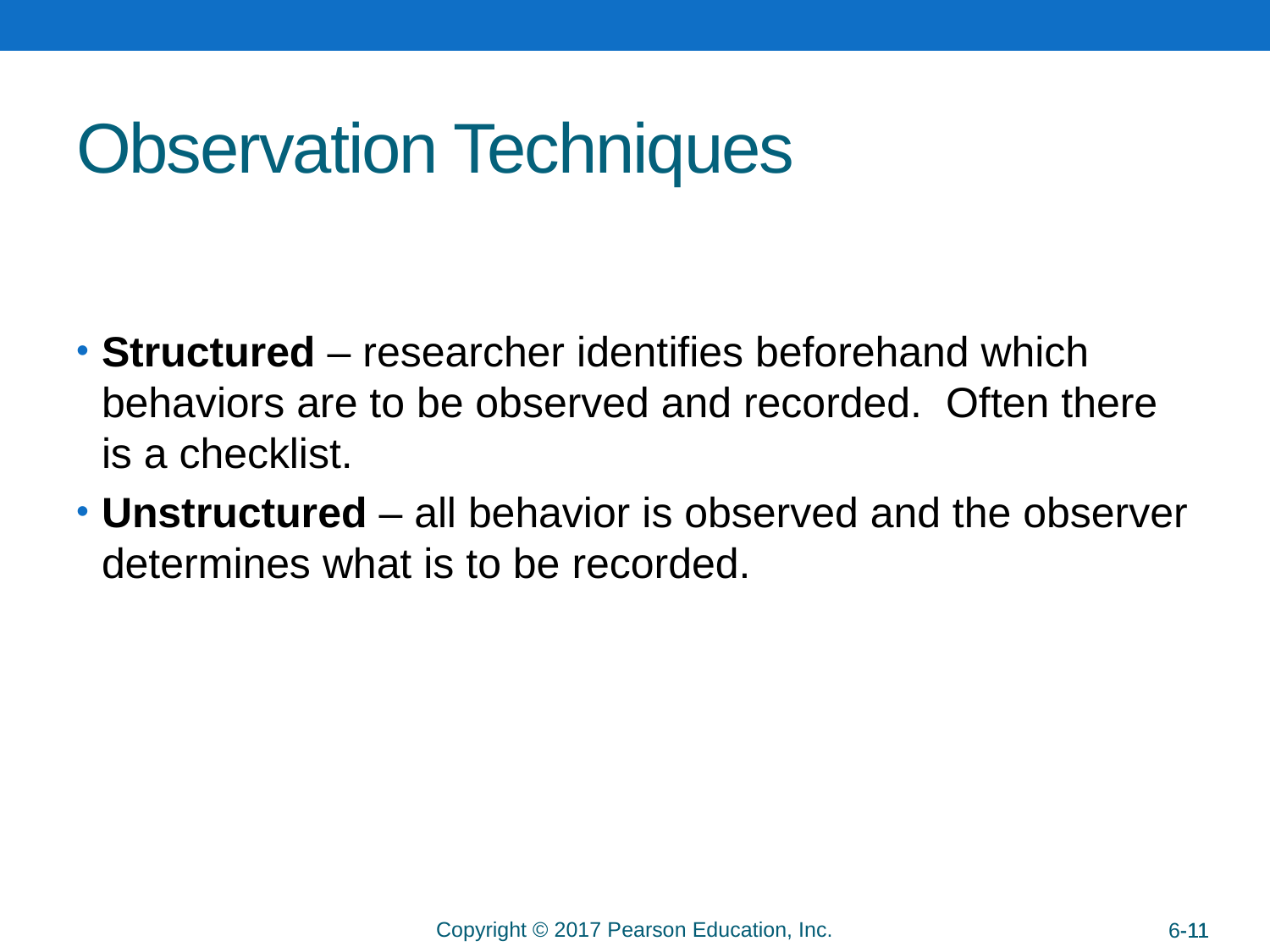

# Observation Techniques
Structured – researcher identifies beforehand which behaviors are to be observed and recorded.  Often there is a checklist.
Unstructured – all behavior is observed and the observer determines what is to be recorded.